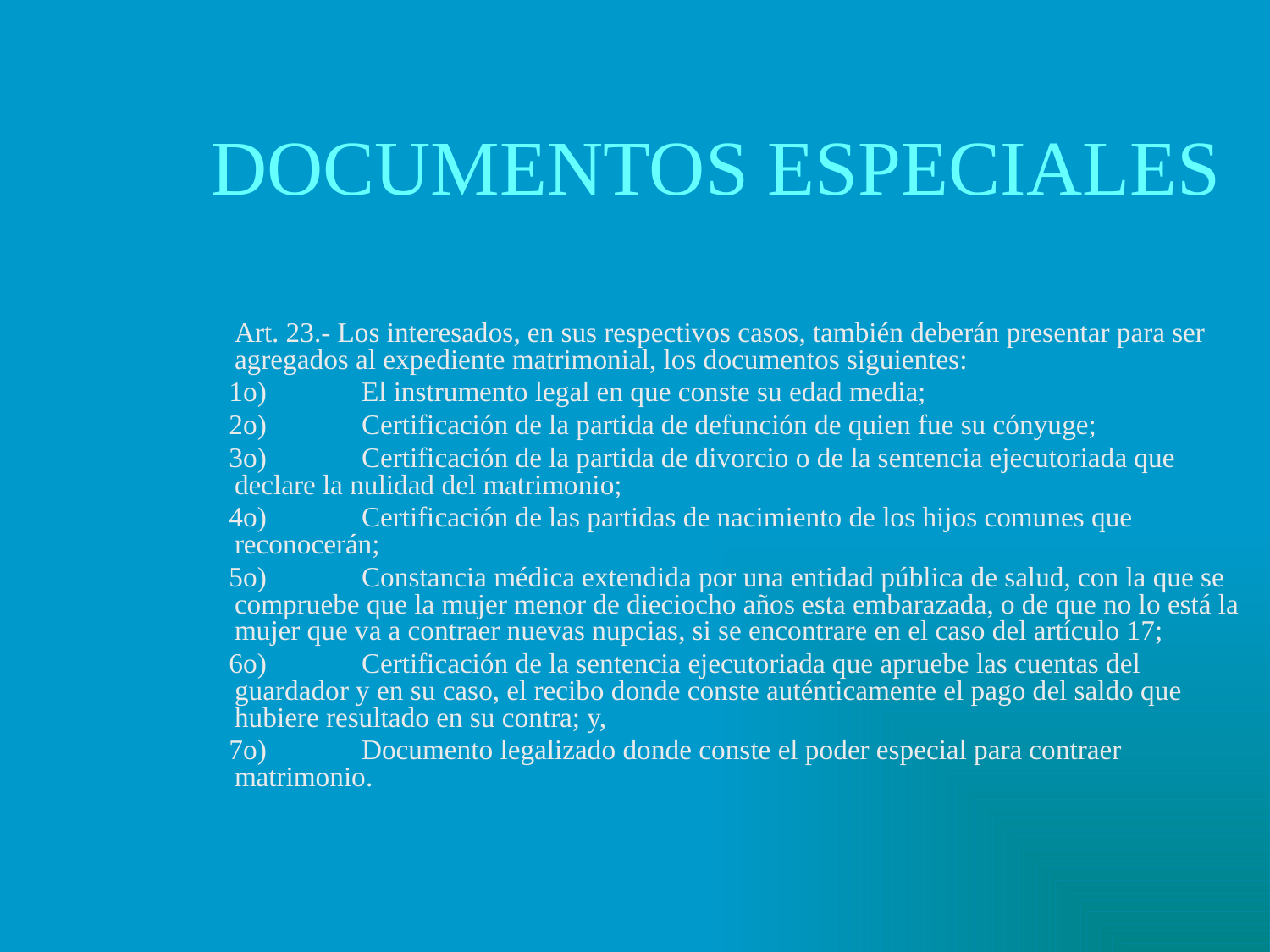

# DOCUMENTOS ESPECIALES

	Art. 23.- Los interesados, en sus respectivos casos, también deberán presentar para ser agregados al expediente matrimonial, los documentos siguientes:
      1o)	El instrumento legal en que conste su edad media;
      2o)	Certificación de la partida de defunción de quien fue su cónyuge;
      3o)	Certificación de la partida de divorcio o de la sentencia ejecutoriada que declare la nulidad del matrimonio;
      4o)	Certificación de las partidas de nacimiento de los hijos comunes que reconocerán;
      5o)	Constancia médica extendida por una entidad pública de salud, con la que se compruebe que la mujer menor de dieciocho años esta embarazada, o de que no lo está la mujer que va a contraer nuevas nupcias, si se encontrare en el caso del artículo 17;
      6o)	Certificación de la sentencia ejecutoriada que apruebe las cuentas del guardador y en su caso, el recibo donde conste auténticamente el pago del saldo que hubiere resultado en su contra; y,
      7o)	Documento legalizado donde conste el poder especial para contraer matrimonio.